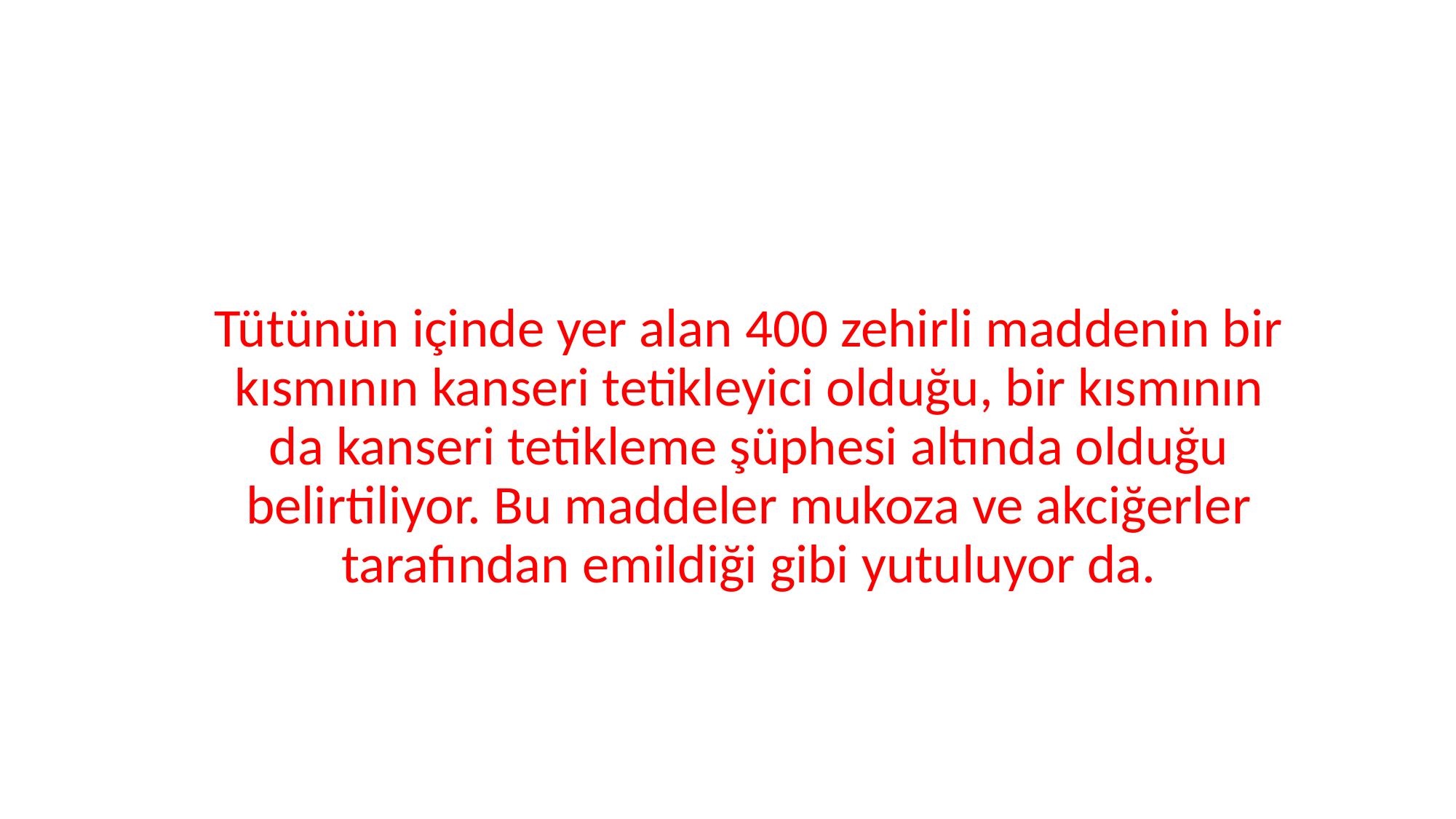

# Tütünün içinde yer alan 400 zehirli maddenin bir kısmının kanseri tetikleyici olduğu, bir kısmının da kanseri tetikleme şüphesi altında olduğu belirtiliyor. Bu maddeler mukoza ve akciğerler tarafından emildiği gibi yutuluyor da.